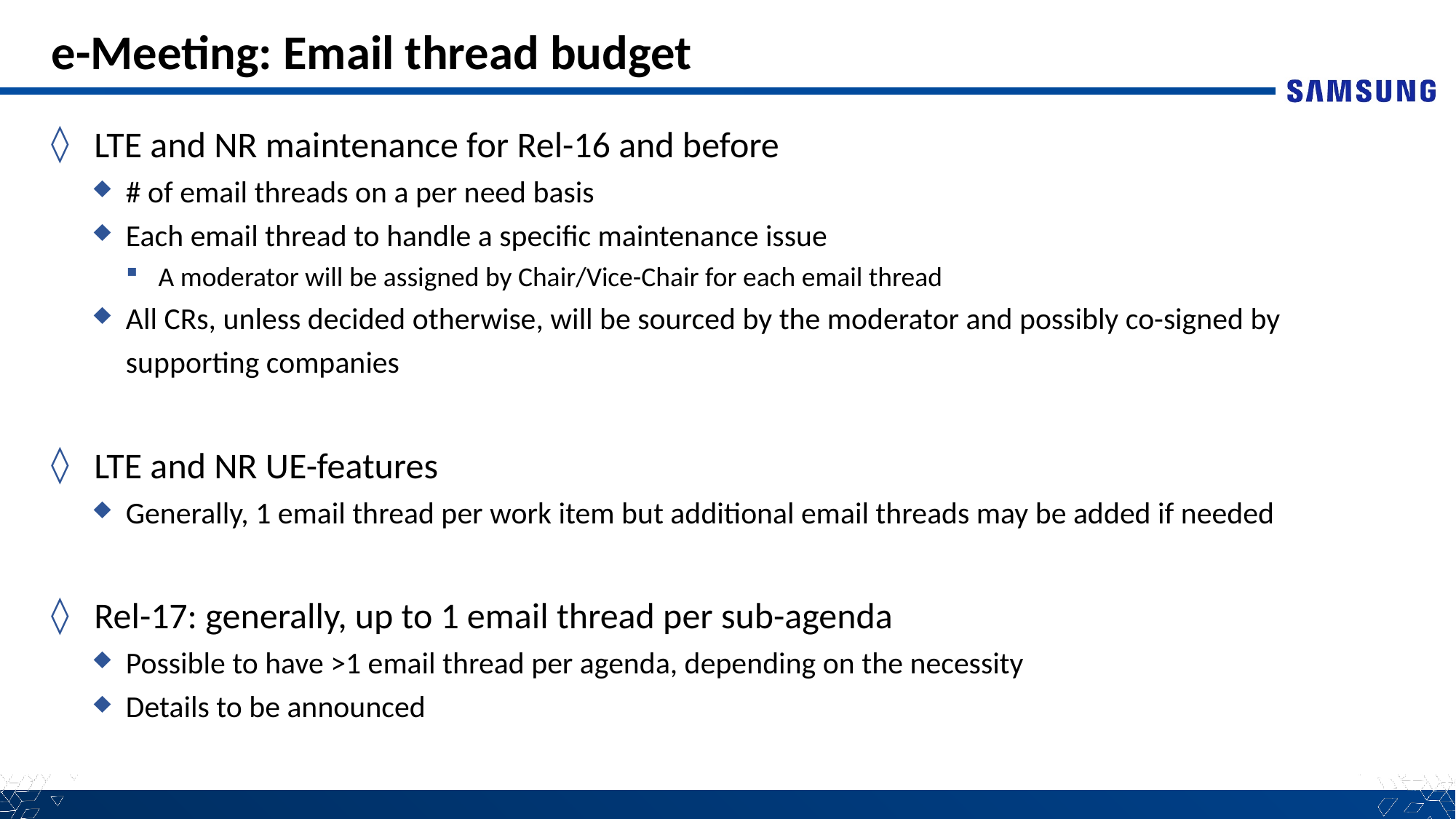

# e-Meeting: Email thread budget
LTE and NR maintenance for Rel-16 and before
# of email threads on a per need basis
Each email thread to handle a specific maintenance issue
A moderator will be assigned by Chair/Vice-Chair for each email thread
All CRs, unless decided otherwise, will be sourced by the moderator and possibly co-signed by supporting companies

LTE and NR UE-features
Generally, 1 email thread per work item but additional email threads may be added if needed

Rel-17: generally, up to 1 email thread per sub-agenda
Possible to have >1 email thread per agenda, depending on the necessity
Details to be announced